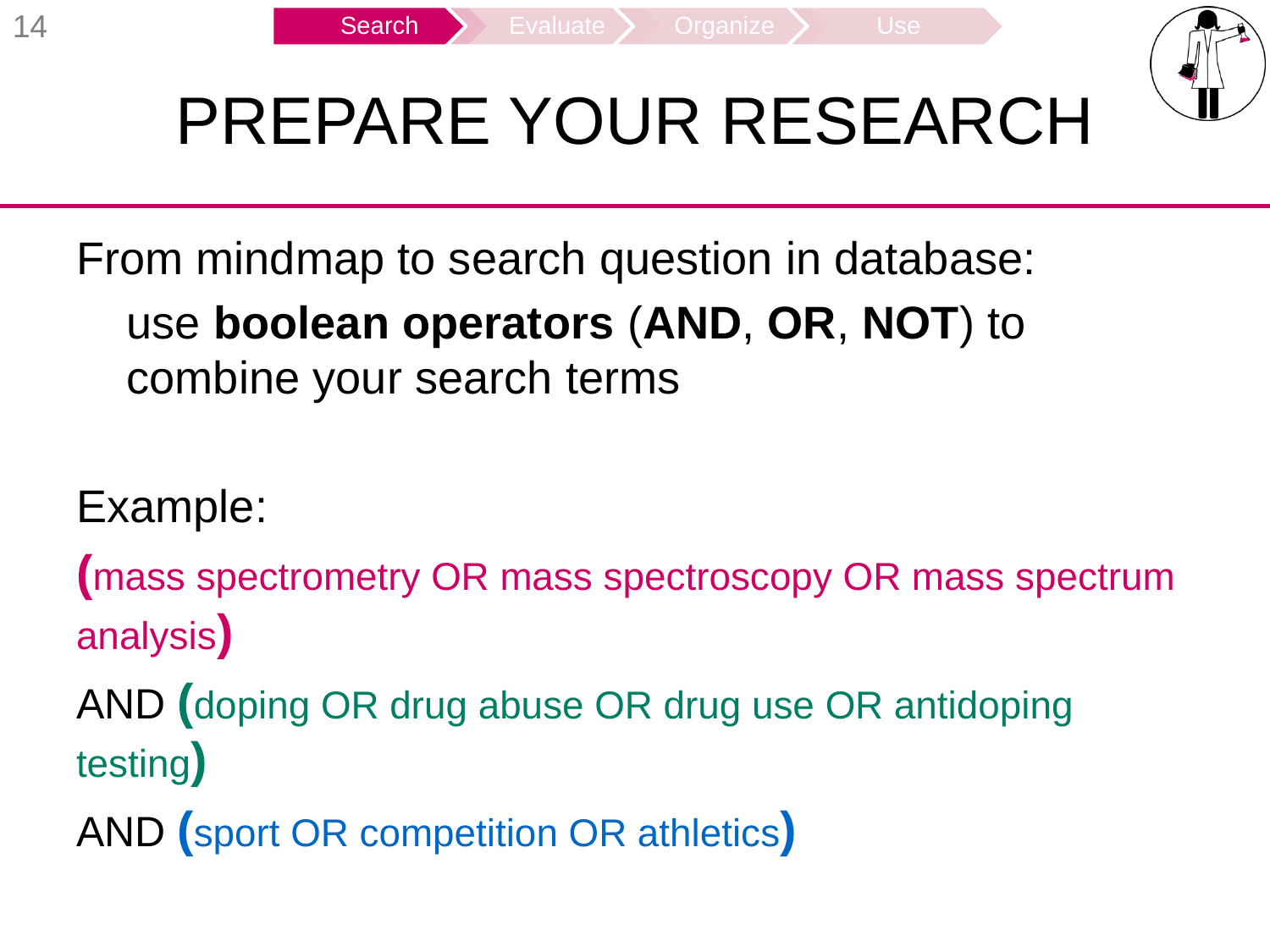

14
Search
Evaluate
Organize
Use
# Prepare your research
From mindmap to search question in database:
use boolean operators (AND, OR, NOT) to combine your search terms

Example:
(mass spectrometry OR mass spectroscopy OR mass spectrum analysis)
AND (doping OR drug abuse OR drug use OR antidoping testing)
AND (sport OR competition OR athletics)